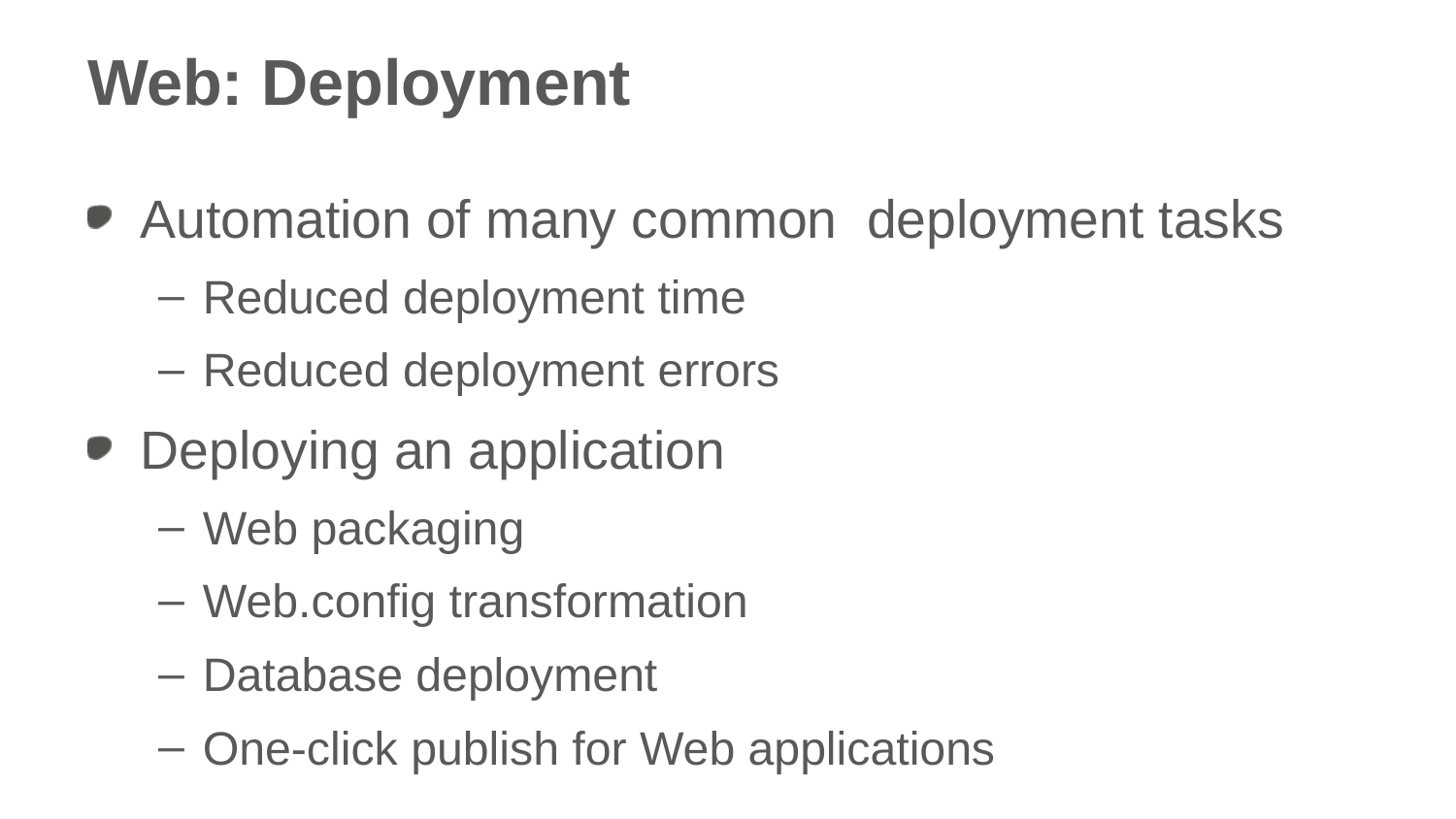

# Web: Deployment
Automation of many common  deployment tasks
Reduced deployment time
Reduced deployment errors
Deploying an application
Web packaging
Web.config transformation
Database deployment
One-click publish for Web applications